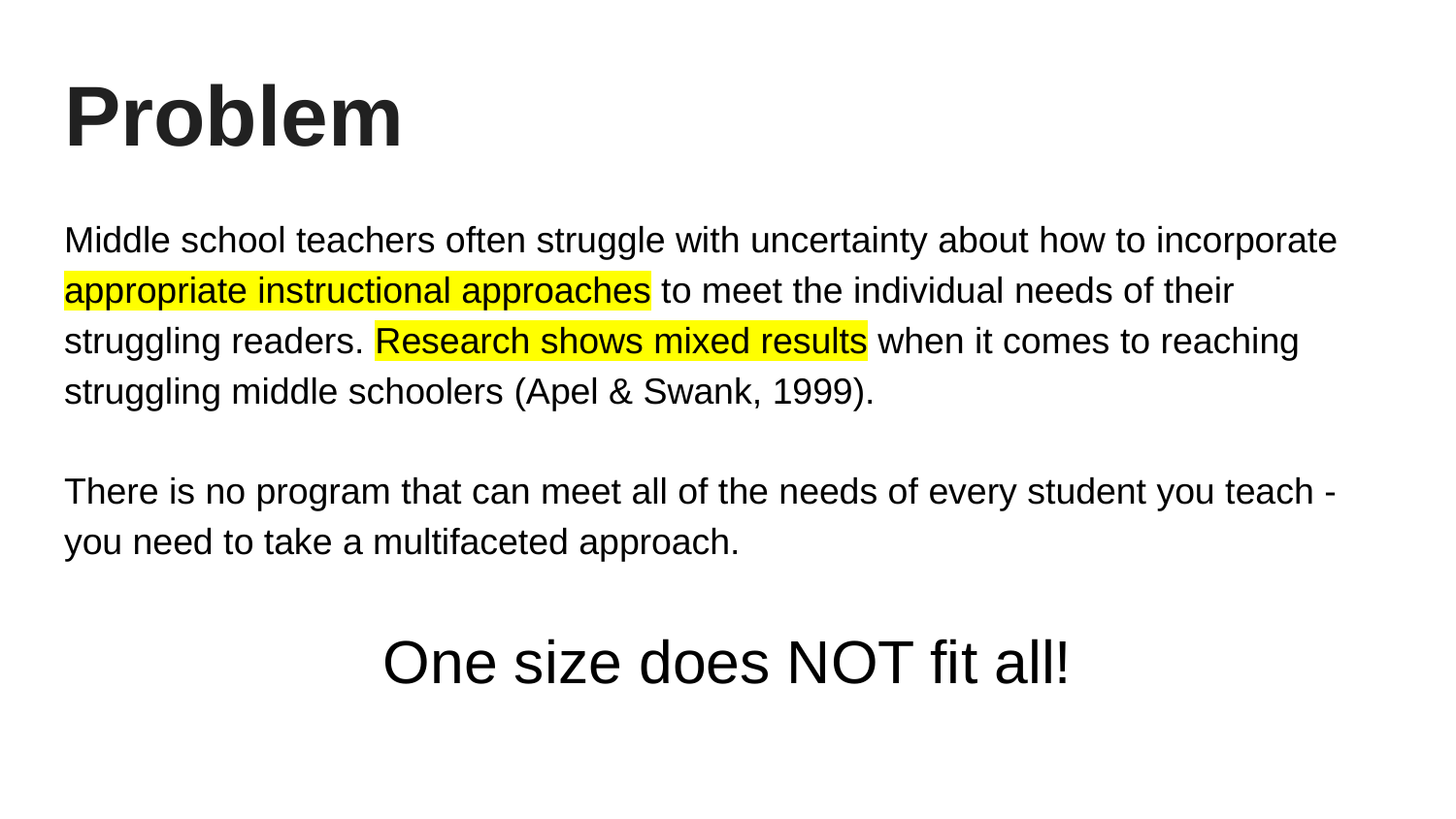

# Problem
Middle school teachers often struggle with uncertainty about how to incorporate appropriate instructional approaches to meet the individual needs of their struggling readers. Research shows mixed results when it comes to reaching struggling middle schoolers (Apel & Swank, 1999).

There is no program that can meet all of the needs of every student you teach - you need to take a multifaceted approach.

One size does NOT fit all!